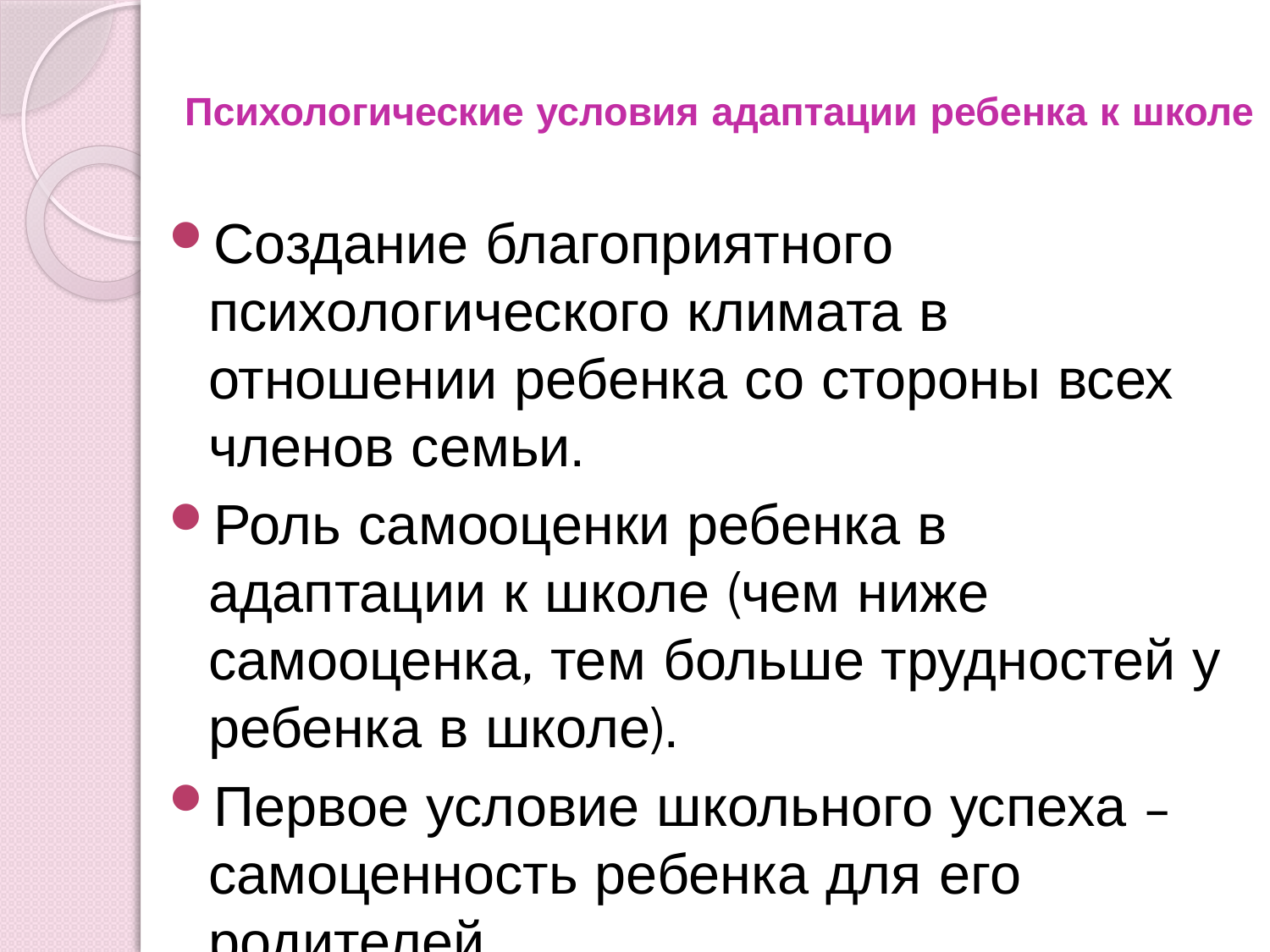

# Психологические условия адаптации ребенка к школе
Создание благоприятного психологического климата в отношении ребенка со стороны всех членов семьи.
Роль самооценки ребенка в адаптации к школе (чем ниже самооценка, тем больше трудностей у ребенка в школе).
Первое условие школьного успеха – самоценность ребенка для его родителей.